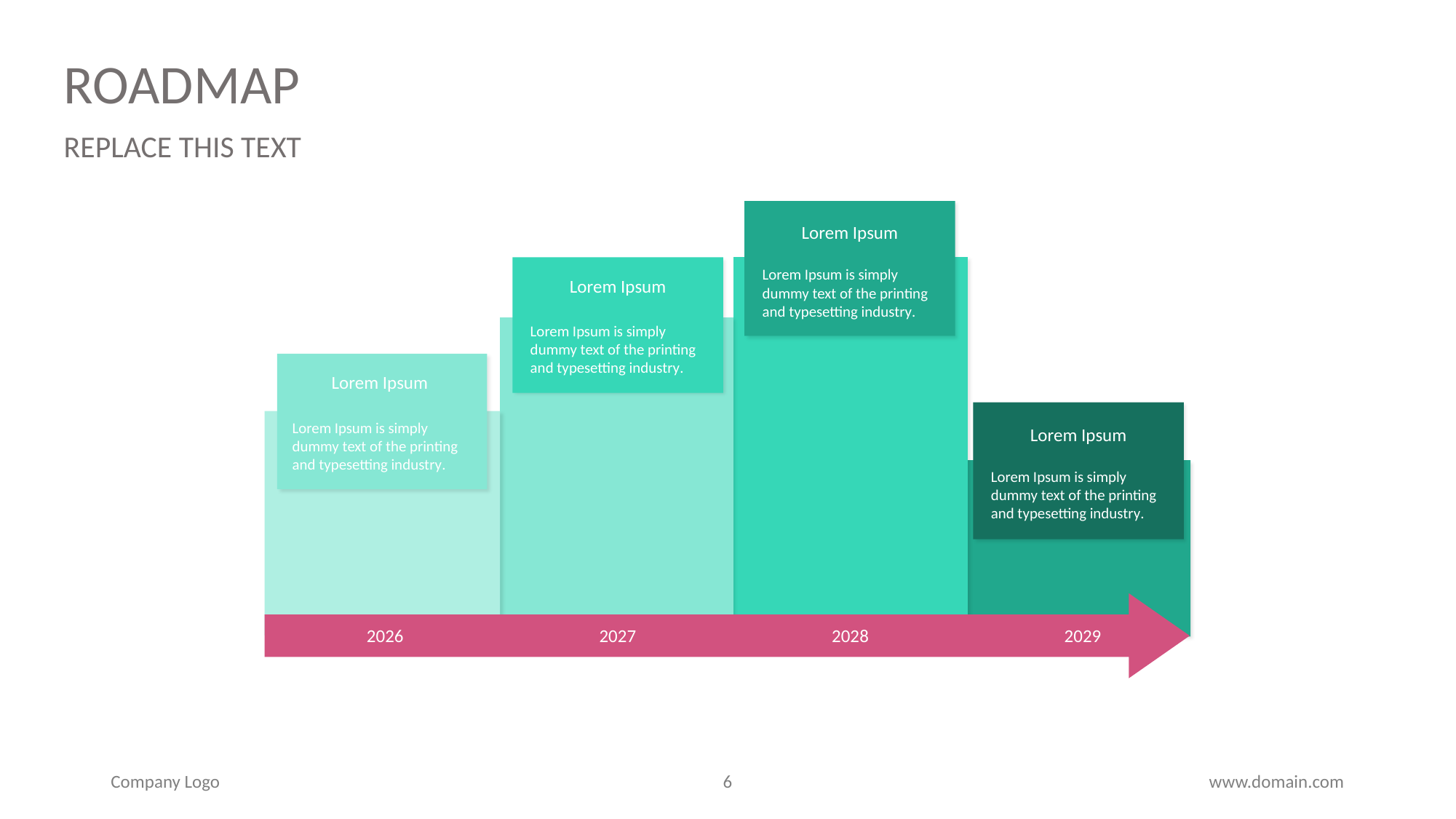

# ROADMAP
REPLACE THIS TEXT

Lorem Ipsum

Lorem Ipsum is simply dummy text of the printing and typesetting industry.
Lorem Ipsum
Lorem Ipsum is simply dummy text of the printing and typesetting industry.

Lorem Ipsum

Lorem Ipsum is simply dummy text of the printing and typesetting industry.
Lorem Ipsum

Lorem Ipsum is simply dummy text of the printing and typesetting industry.

2026
2027
2028
2029
Company Logo
6
www.domain.com